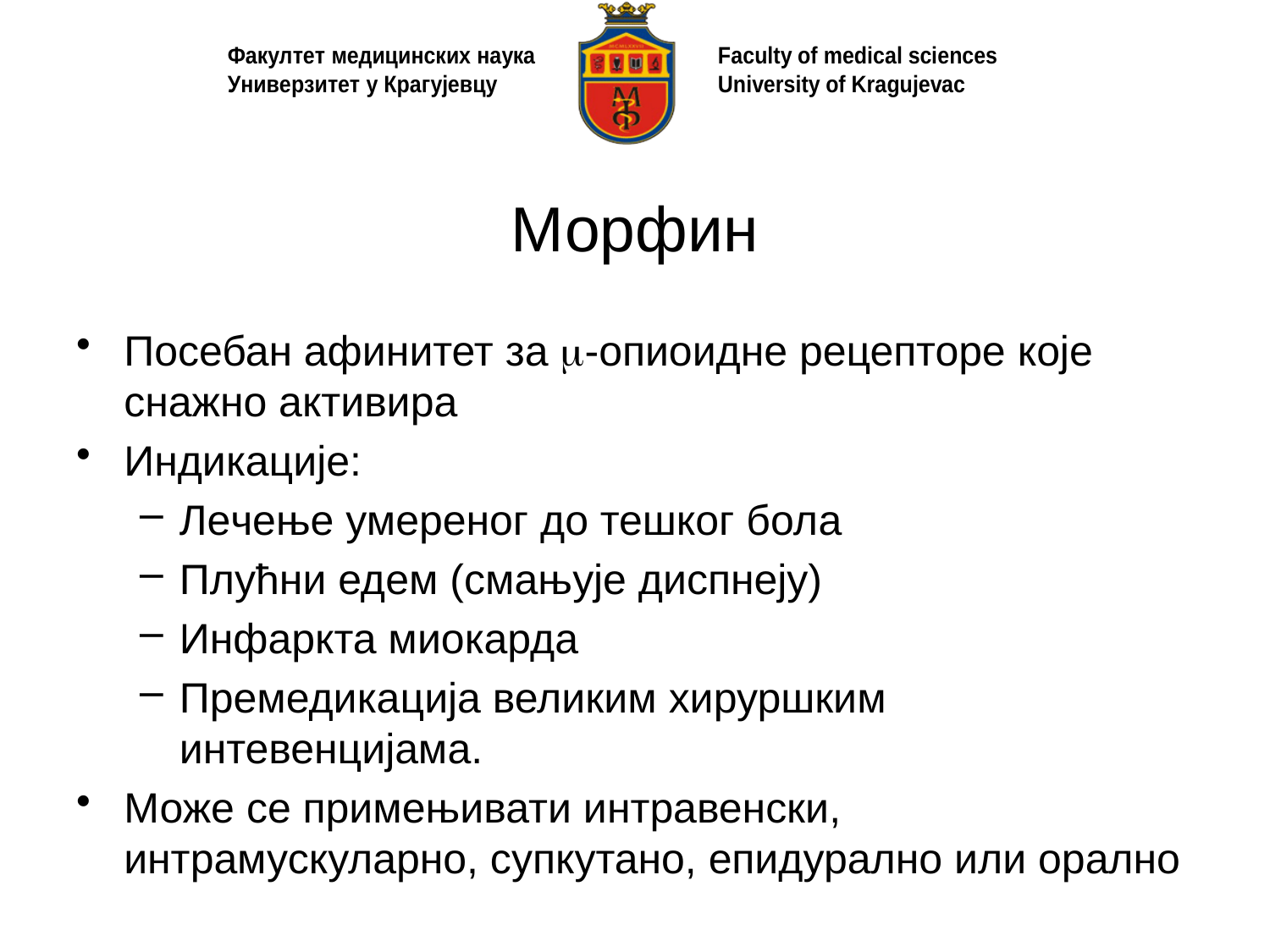

# Морфин
Посебан афинитет за μ-опиоидне рецепторе које снажно активира
Индикације:
Лечење умереног до тешког бола
Плућни едем (смањује диспнеју)
Инфаркта миокарда
Премедикација великим хируршким интевенцијама.
Може се примењивати интравенски, интрамускуларно, супкутано, епидурално или орално